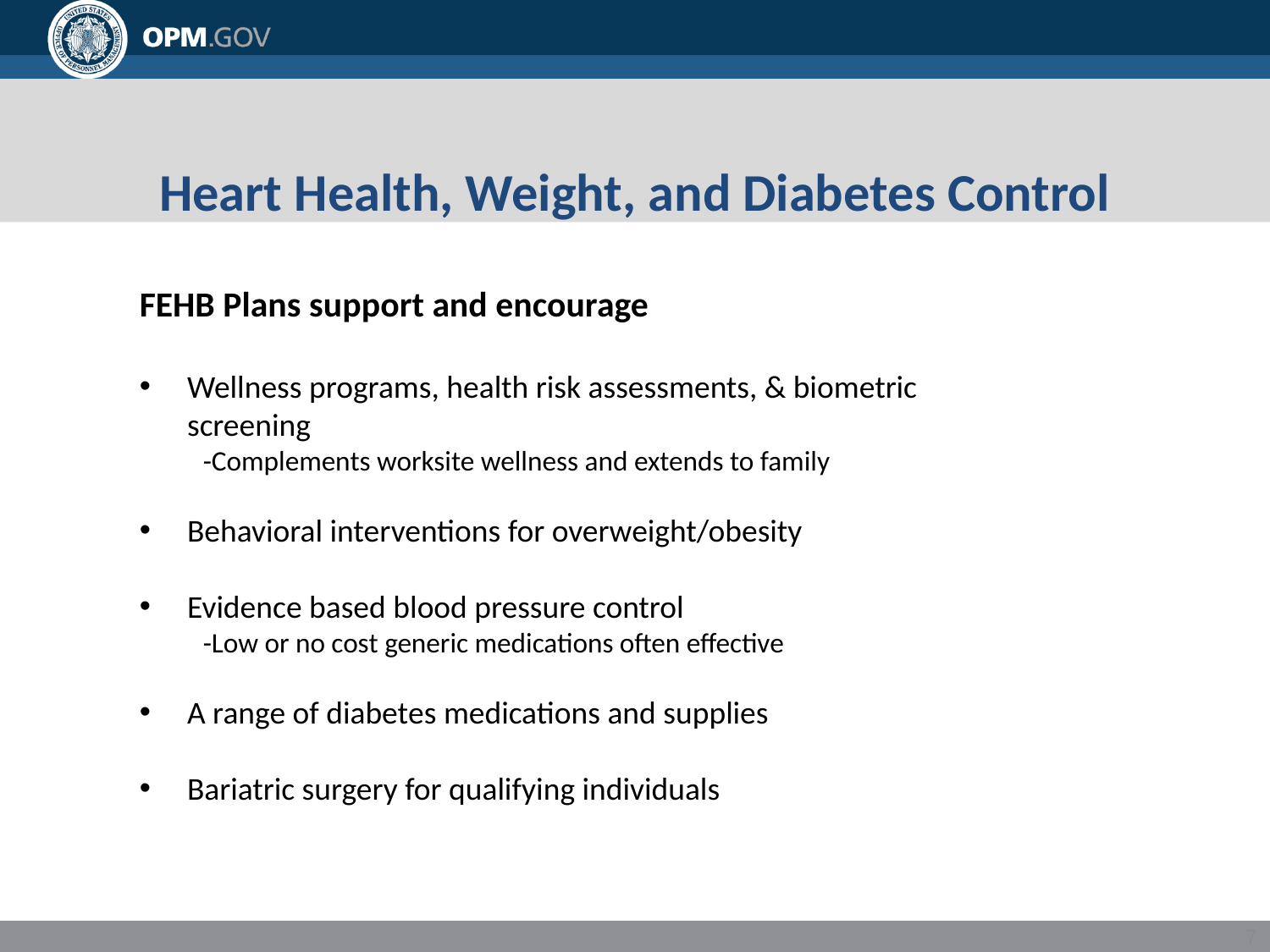

# Heart Health, Weight, and Diabetes Control
FEHB Plans support and encourage

Wellness programs, health risk assessments, & biometric screening
-Complements worksite wellness and extends to family

Behavioral interventions for overweight/obesity

Evidence based blood pressure control
-Low or no cost generic medications often effective

A range of diabetes medications and supplies

Bariatric surgery for qualifying individuals
7